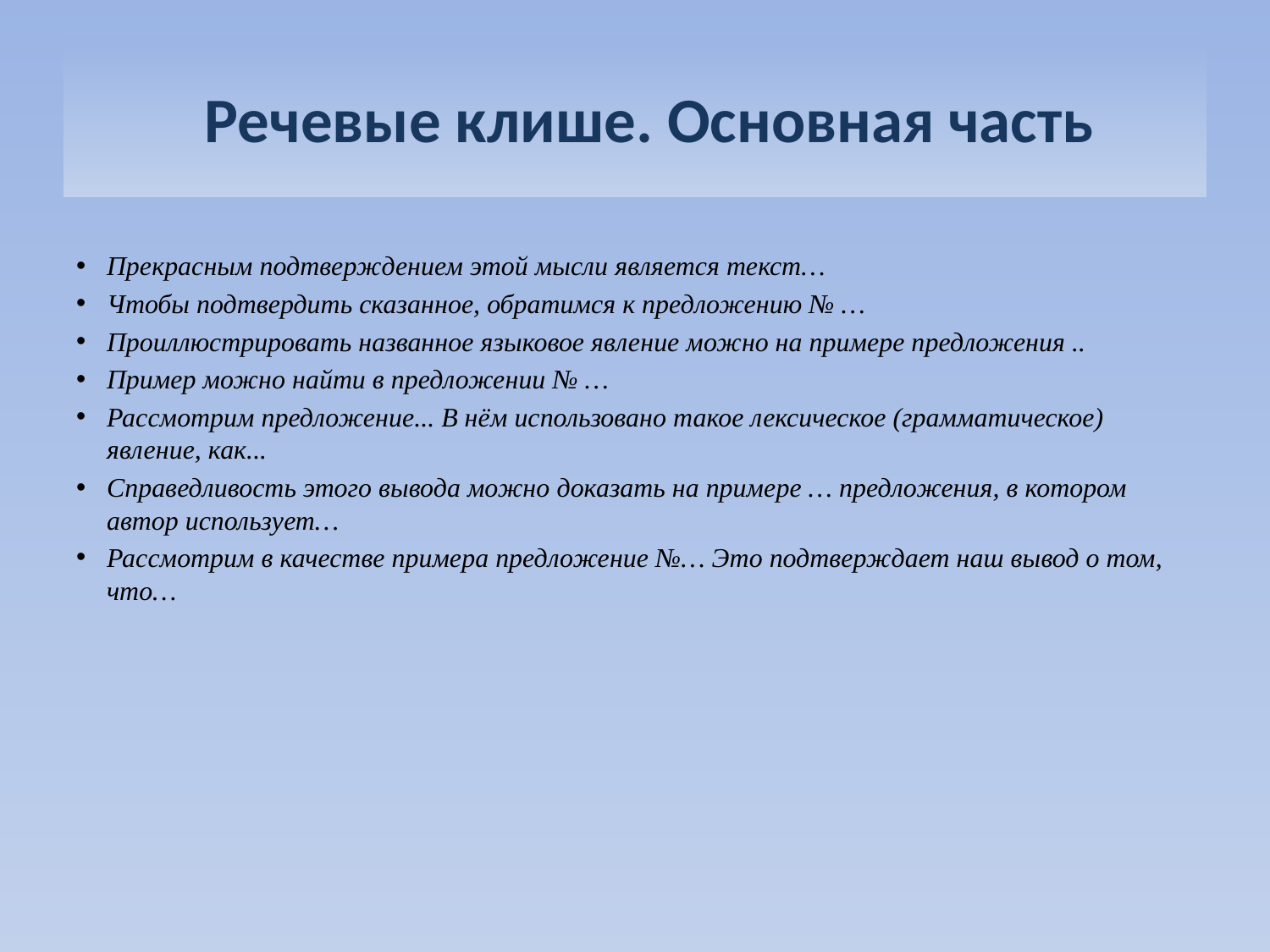

# Речевые клише. Основная часть

Прекрасным подтверждением этой мысли является текст…
Чтобы подтвердить сказанное, обратимся к предложению № …
Проиллюстрировать названное языковое явление можно на примере предложения ..
Пример можно найти в предложении № …
Рассмотрим предложение... В нём использовано такое лексическое (грамматическое) явление, как...
Справедливость этого вывода можно доказать на примере … предложения, в котором автор использует…
Рассмотрим в качестве примера предложение №… Это подтверждает наш вывод о том, что…